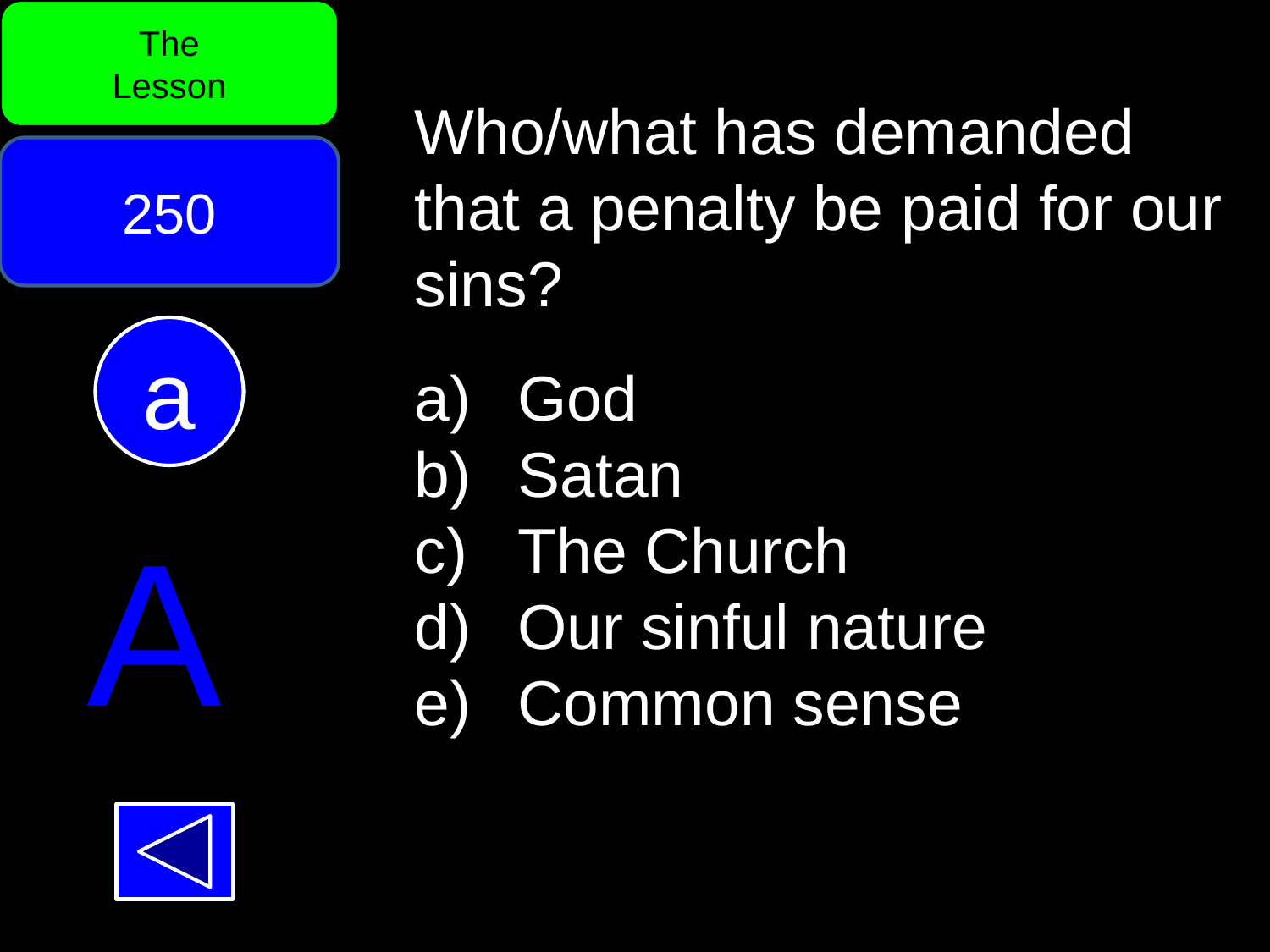

The
Lesson
Who/what has demanded that a penalty be paid for our sins?

God
Satan
The Church
Our sinful nature
Common sense
250
a
A